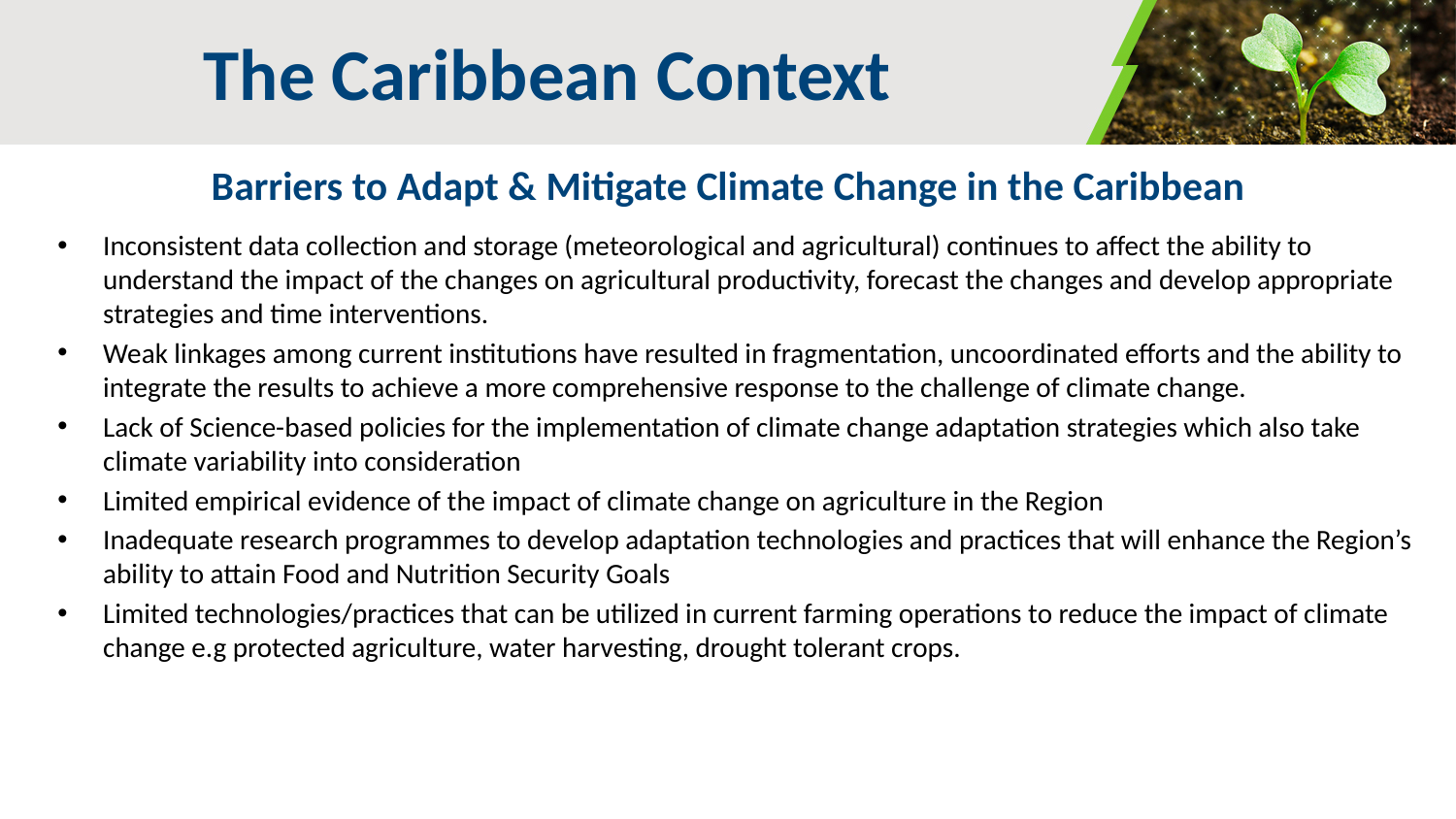

# The Caribbean Context
Barriers to Adapt & Mitigate Climate Change in the Caribbean
Inconsistent data collection and storage (meteorological and agricultural) continues to affect the ability to  understand the impact of the changes on agricultural productivity, forecast the changes and develop appropriate strategies and time interventions.
Weak linkages among current institutions have resulted in fragmentation, uncoordinated efforts and the ability to integrate the results to achieve a more comprehensive response to the challenge of climate change.
Lack of Science-based policies for the implementation of climate change adaptation strategies which also take climate variability into consideration
Limited empirical evidence of the impact of climate change on agriculture in the Region
Inadequate research programmes to develop adaptation technologies and practices that will enhance the Region’s ability to attain Food and Nutrition Security Goals
Limited technologies/practices that can be utilized in current farming operations to reduce the impact of climate change e.g protected agriculture, water harvesting, drought tolerant crops.